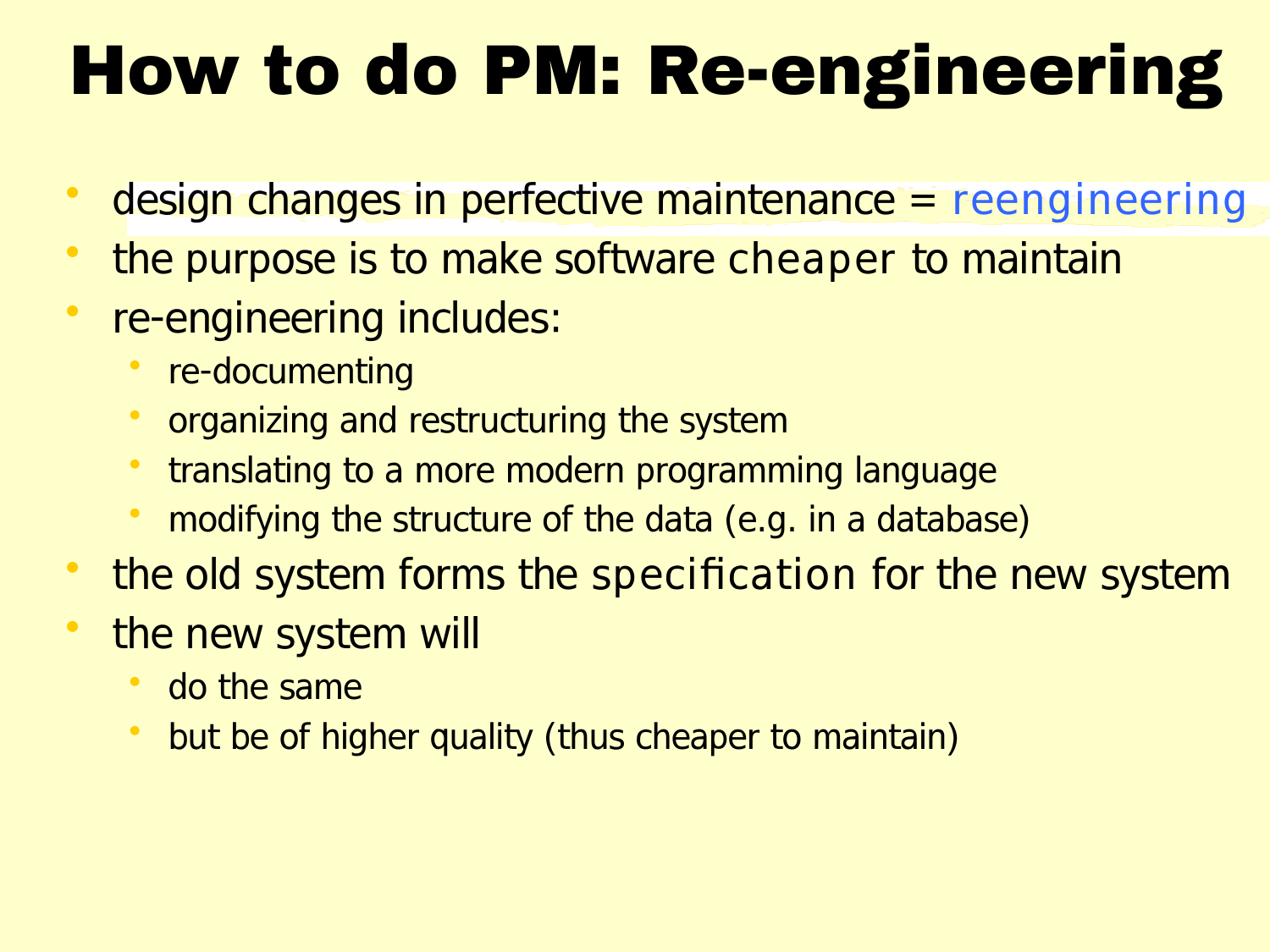

# How to do PM: Re-engineering
design changes in perfective maintenance = reengineering
the purpose is to make software cheaper to maintain
re-engineering includes:
re-documenting
organizing and restructuring the system
translating to a more modern programming language
modifying the structure of the data (e.g. in a database)
the old system forms the specification for the new system
the new system will
do the same
but be of higher quality (thus cheaper to maintain)